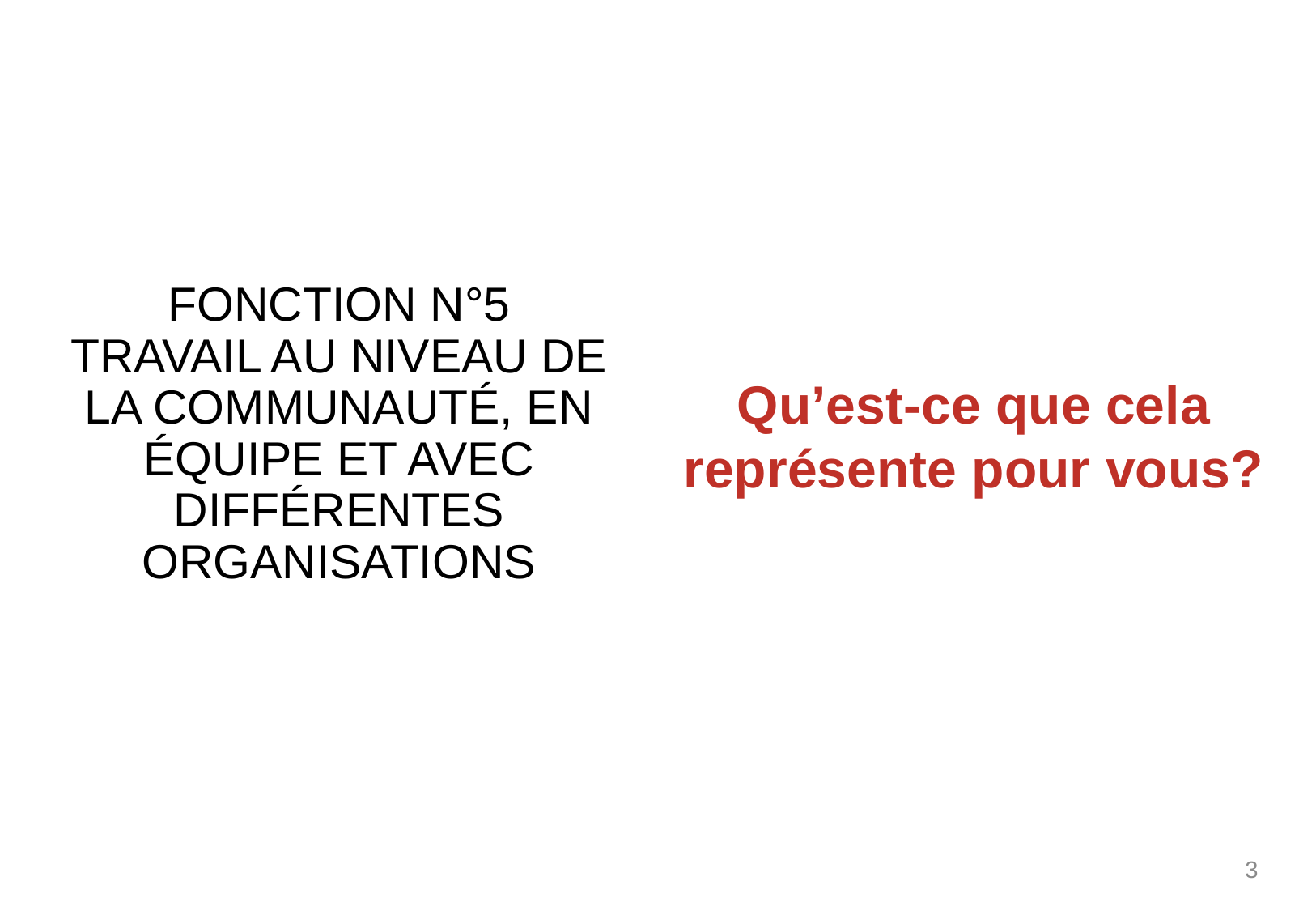

Qu’est-ce que cela représente pour vous?
# Fonction N°5 Travail au niveau de la communauté, en équipe et avec différentes organisations
3